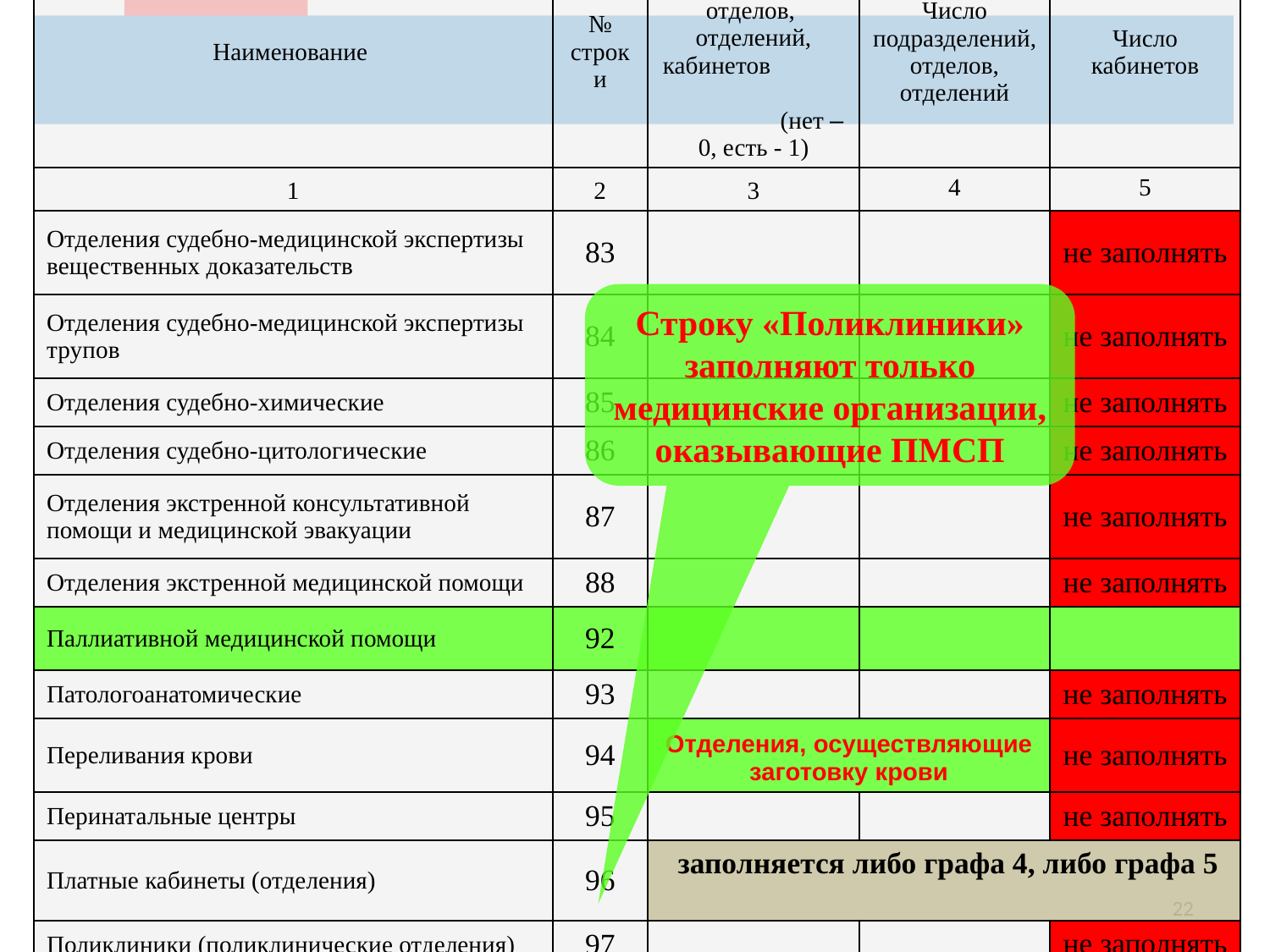

| Наименование | № строки | Наличие подразделений, отделов, отделений, кабинетов (нет – 0, есть - 1) | Число подразделений, отделов, отделений | Число кабинетов |
| --- | --- | --- | --- | --- |
| 1 | 2 | 3 | 4 | 5 |
| Отделения судебно-медицинской экспертизы вещественных доказательств | 83 |  |  | не заполнять |
| Отделения судебно-медицинской экспертизы трупов | 84 |  |  | не заполнять |
| Отделения судебно-химические | 85 |  |  | не заполнять |
| Отделения судебно-цитологические | 86 |  |  | не заполнять |
| Отделения экстренной консультативной помощи и медицинской эвакуации | 87 |  |  | не заполнять |
| Отделения экстренной медицинской помощи | 88 |  |  | не заполнять |
| Паллиативной медицинской помощи | 92 |  |  |  |
| Патологоанатомические | 93 |  |  | не заполнять |
| Переливания крови | 94 | Отделения, осуществляющие заготовку крови |  | не заполнять |
| Перинатальные центры | 95 |  |  | не заполнять |
| Платные кабинеты (отделения) | 96 | заполняется либо графа 4, либо графа 5 |  |  |
| Поликлиники (поликлинические отделения) | 97 |  |  | не заполнять |

Строку «Поликлиники» заполняют только медицинские организации, оказывающие ПМСП
22